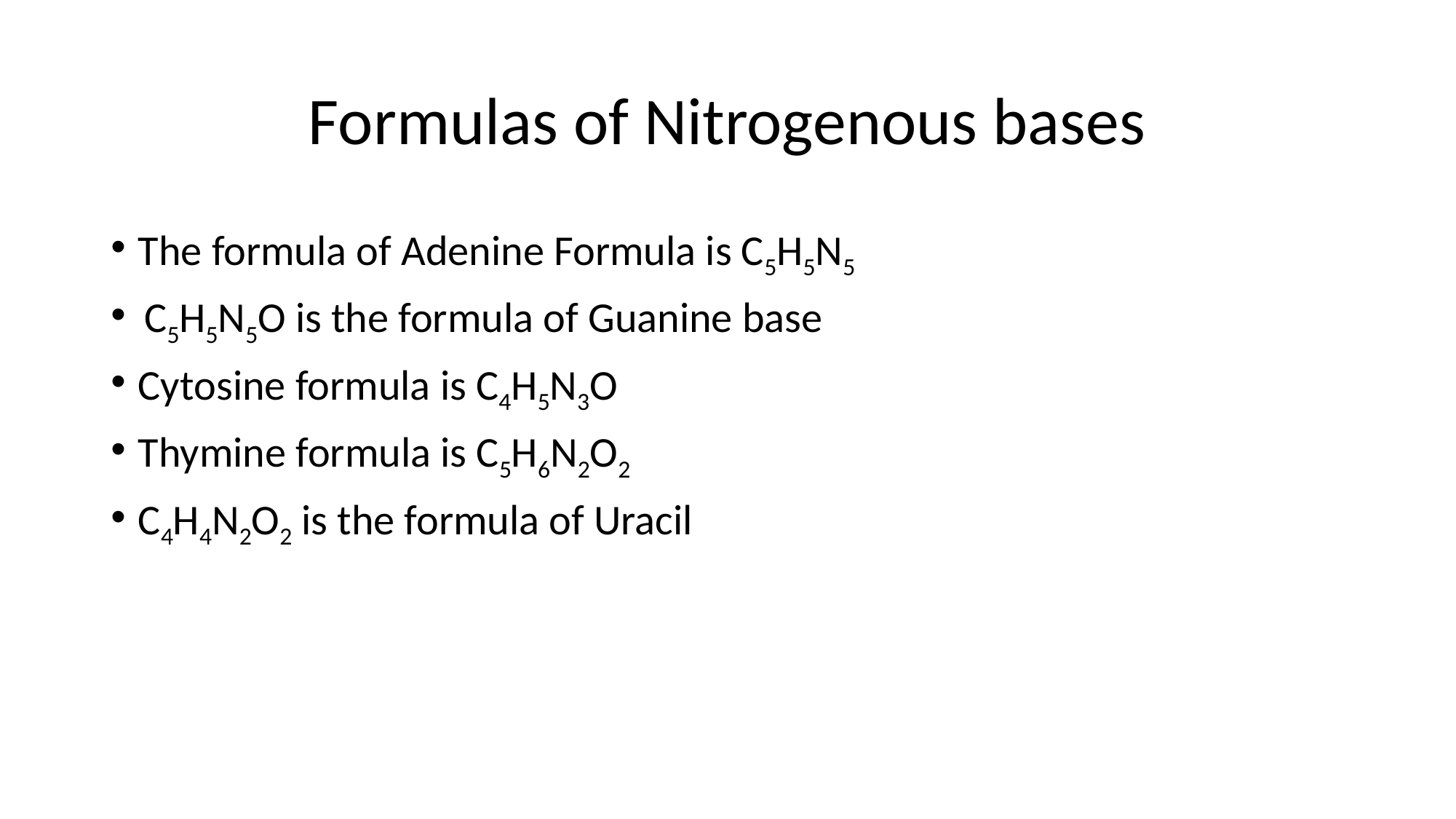

# Formulas of Nitrogenous bases
The formula of Adenine Formula is C5H5N5
 C5H5N5O is the formula of Guanine base
Cytosine formula is C4H5N3O
Thymine formula is C5H6N2O2
C4H4N2O2 is the formula of Uracil